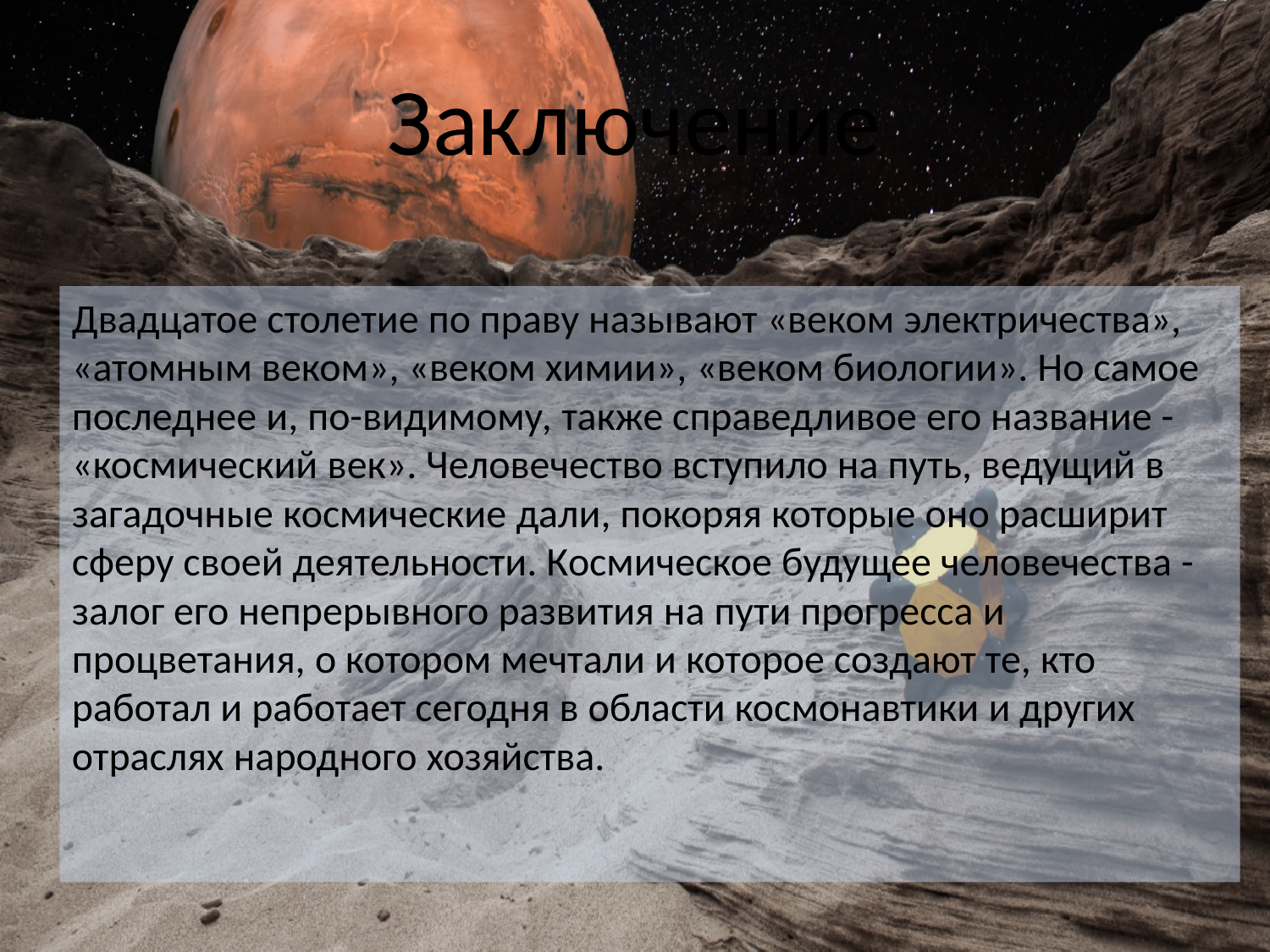

# Заключение
Двадцатое столетие по праву называют «веком электричества», «атомным веком», «веком химии», «веком биологии». Но самое последнее и, по-видимому, также справедливое его название - «космический век». Человечество вступило на путь, ведущий в загадочные космические дали, покоряя которые оно расширит сферу своей деятельности. Космическое будущее человечества - залог его непрерывного развития на пути прогресса и процветания, о котором мечтали и которое создают те, кто работал и работает сегодня в области космонавтики и других отраслях народного хозяйства.